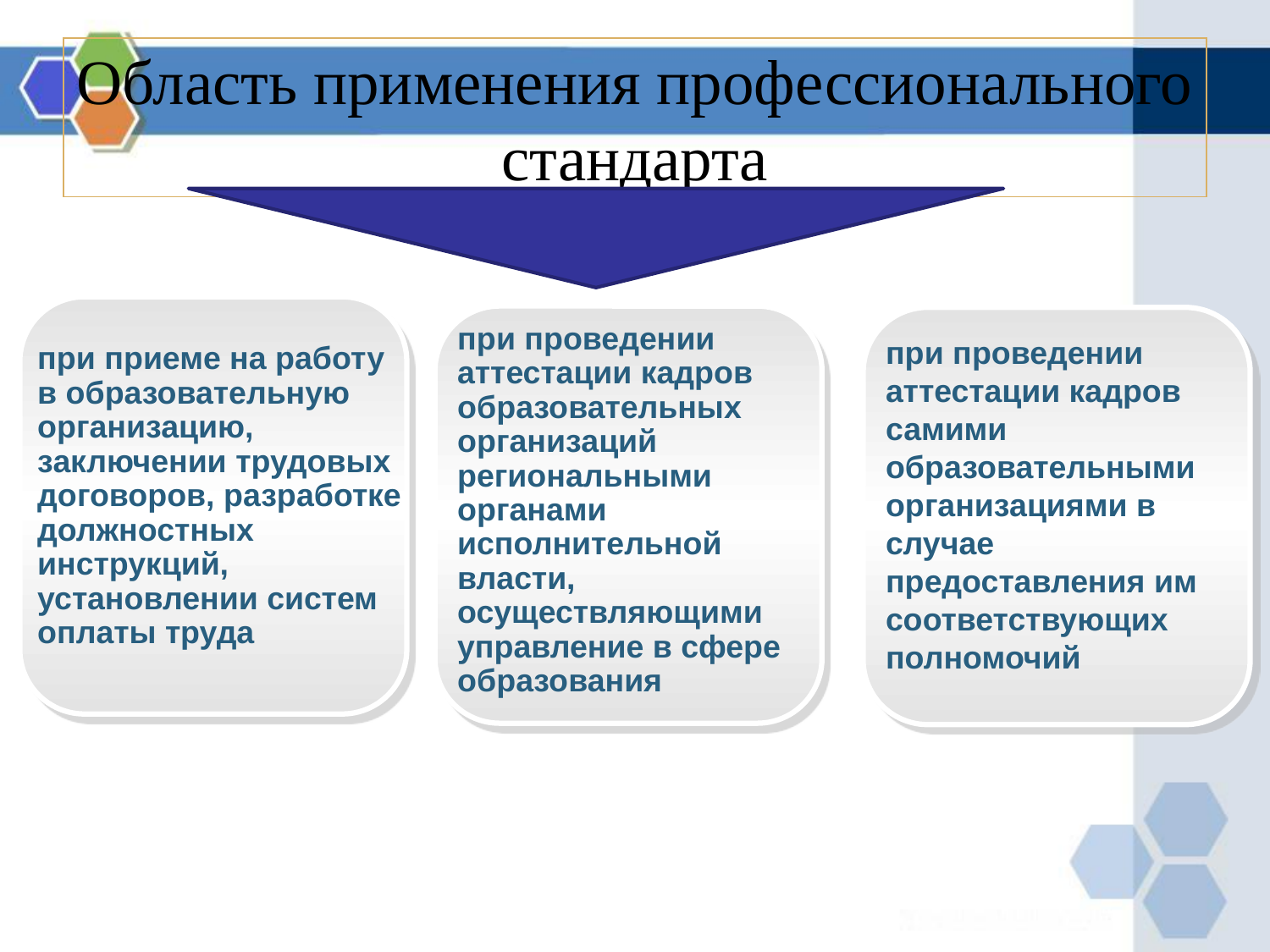

# Область применения профессионального стандарта

при проведении аттестации кадров образовательных организаций региональными органами исполнительной власти, осуществляющими управление в сфере образования
при проведении аттестации кадров самими образовательными организациями в случае предоставления им соответствующих полномочий
при приеме на работу
в образовательную организацию, заключении трудовых
договоров, разработке
должностных инструкций, установлении систем оплаты труда